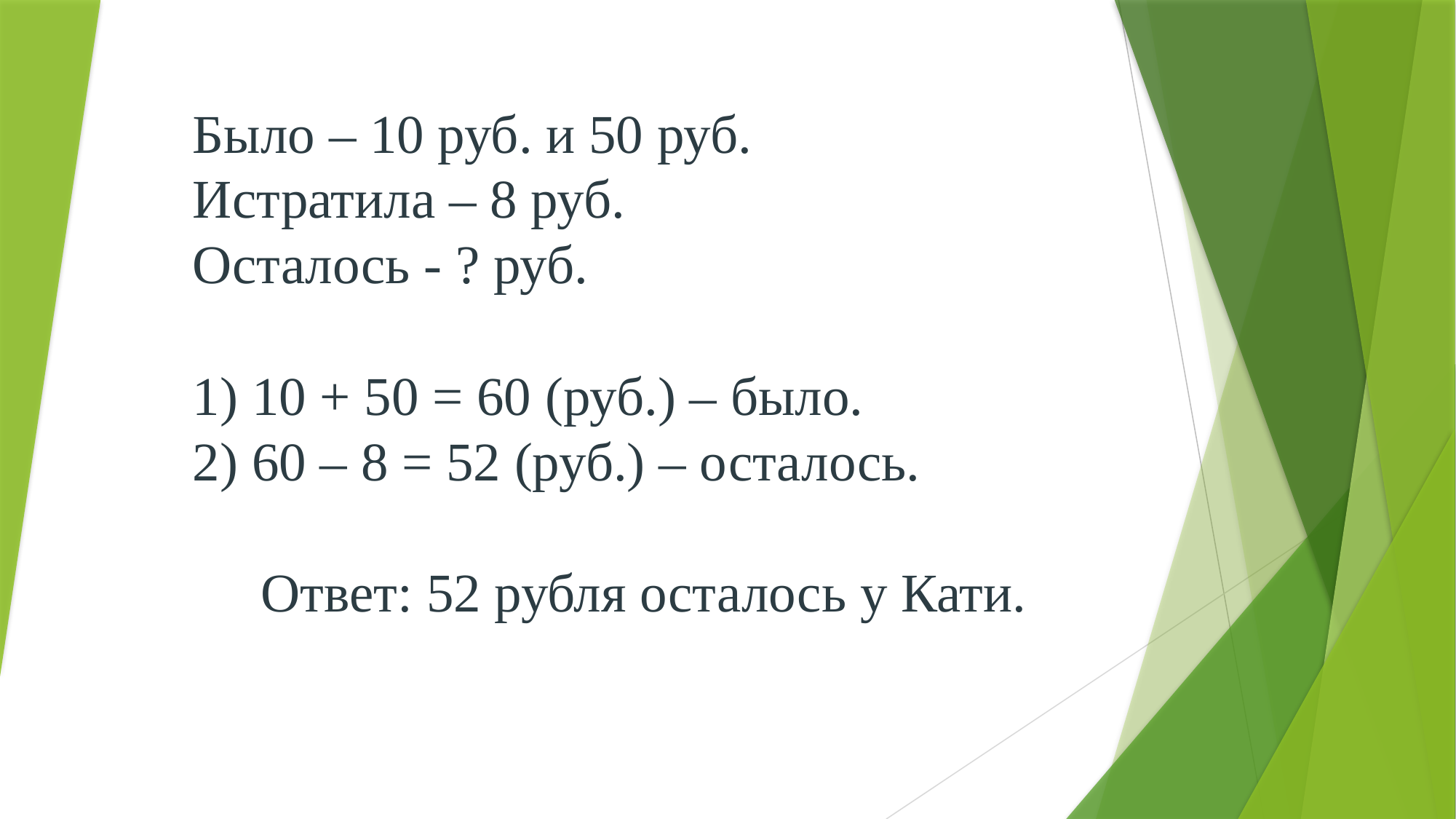

# Было – 10 руб. и 50 руб. Истратила – 8 руб. Осталось - ? руб. 1) 10 + 50 = 60 (руб.) – было. 2) 60 – 8 = 52 (руб.) – осталось. Ответ: 52 рубля осталось у Кати.